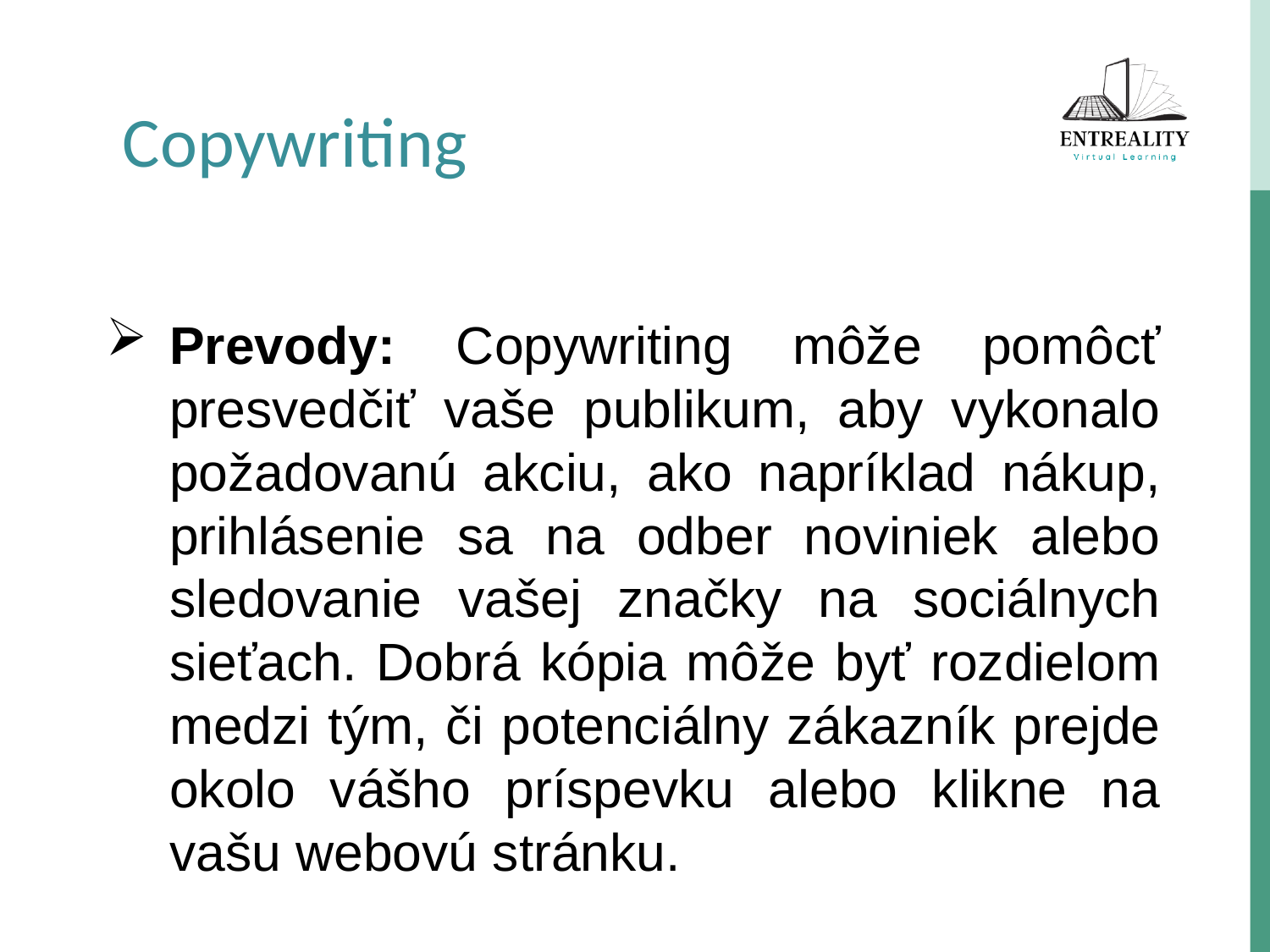

Copywriting
Prevody: Copywriting môže pomôcť presvedčiť vaše publikum, aby vykonalo požadovanú akciu, ako napríklad nákup, prihlásenie sa na odber noviniek alebo sledovanie vašej značky na sociálnych sieťach. Dobrá kópia môže byť rozdielom medzi tým, či potenciálny zákazník prejde okolo vášho príspevku alebo klikne na vašu webovú stránku.